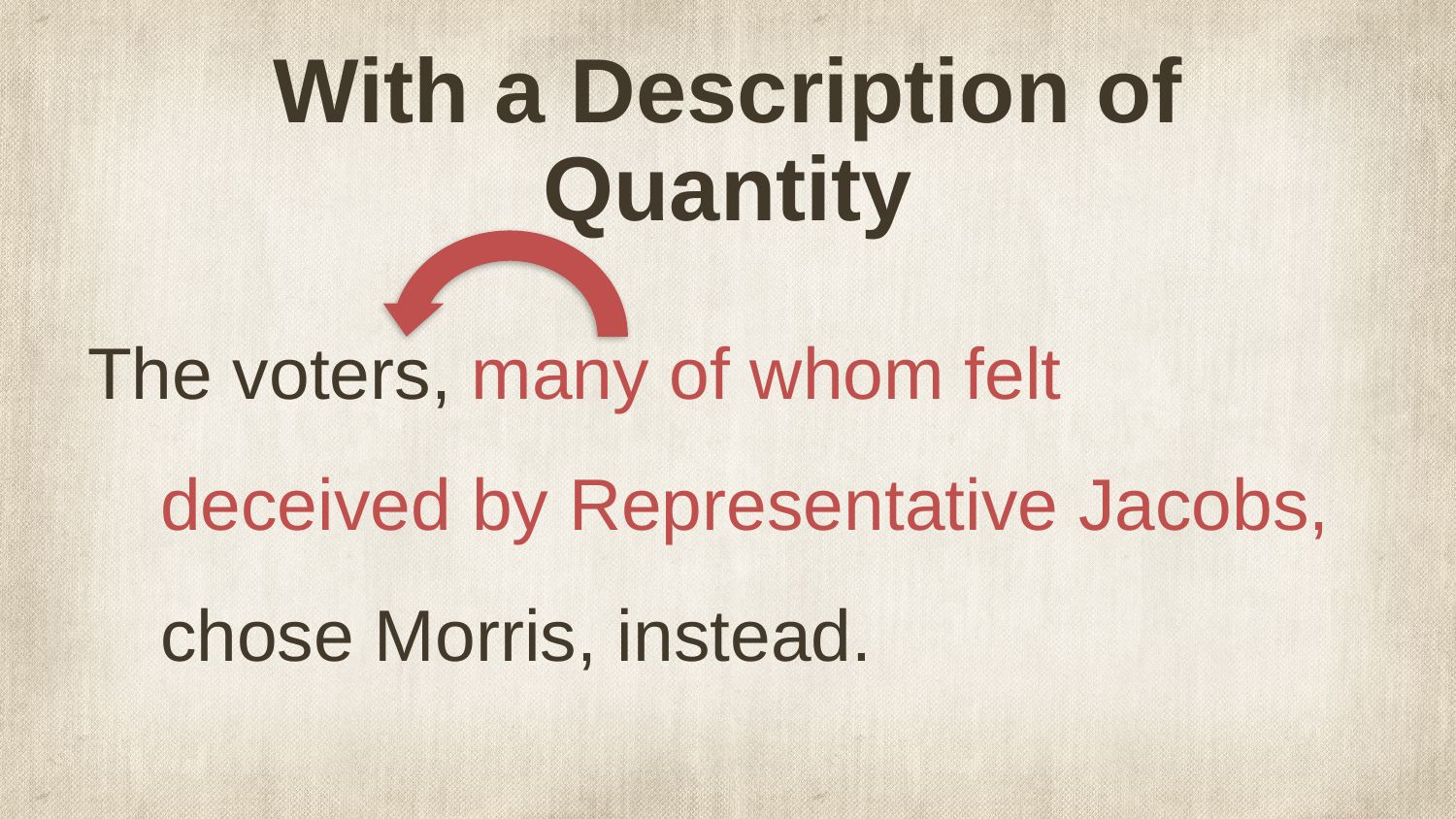

# With a Description of Quantity

The voters, many of whom felt deceived by Representative Jacobs, chose Morris, instead.